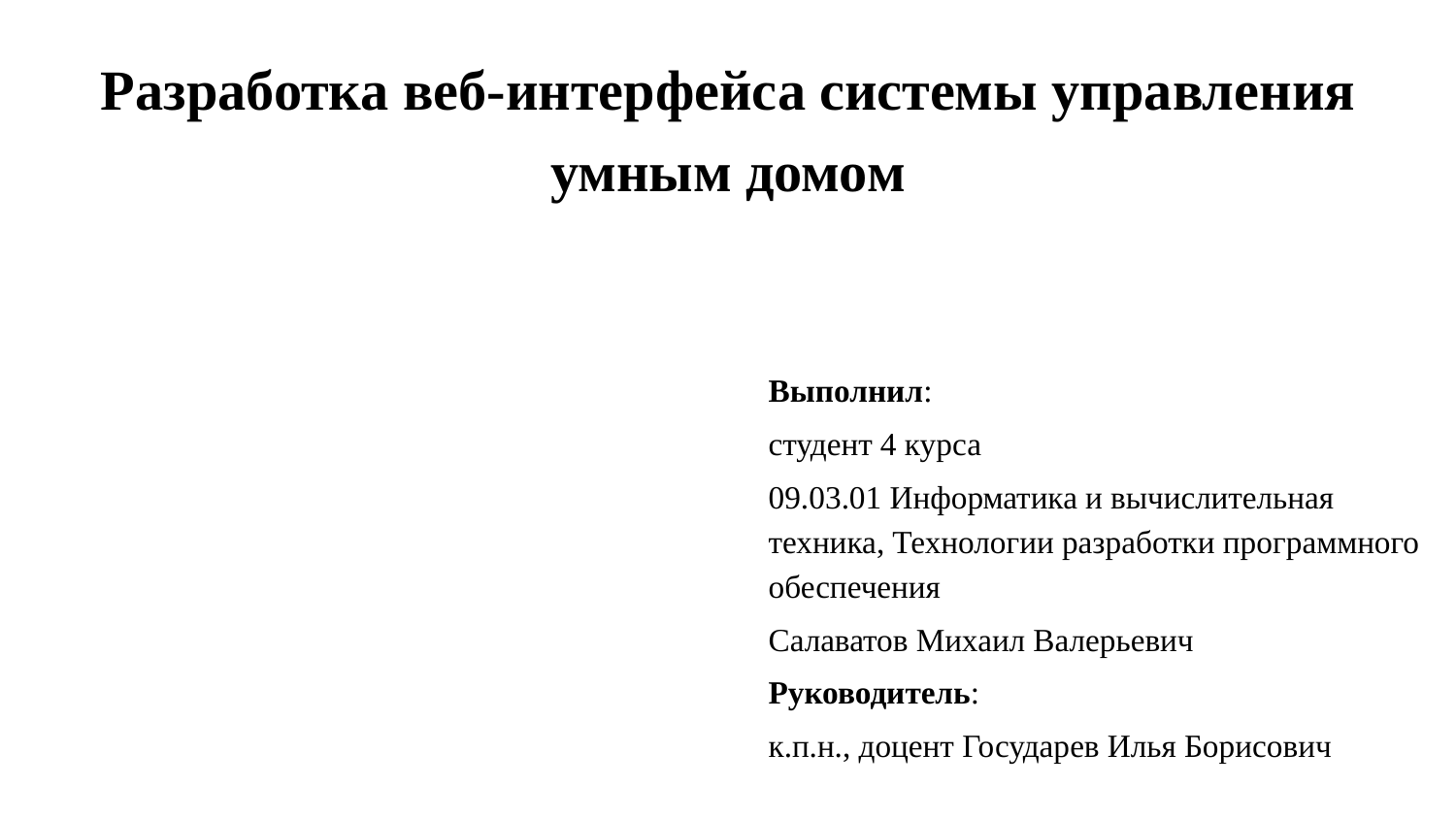

# Разработка веб-интерфейса системы управления умным домом
Выполнил:
студент 4 курса
09.03.01 Информатика и вычислительная техника, Технологии разработки программного  обеспечения
Салаватов Михаил Валерьевич
Руководитель:
к.п.н., доцент Государев Илья Борисович